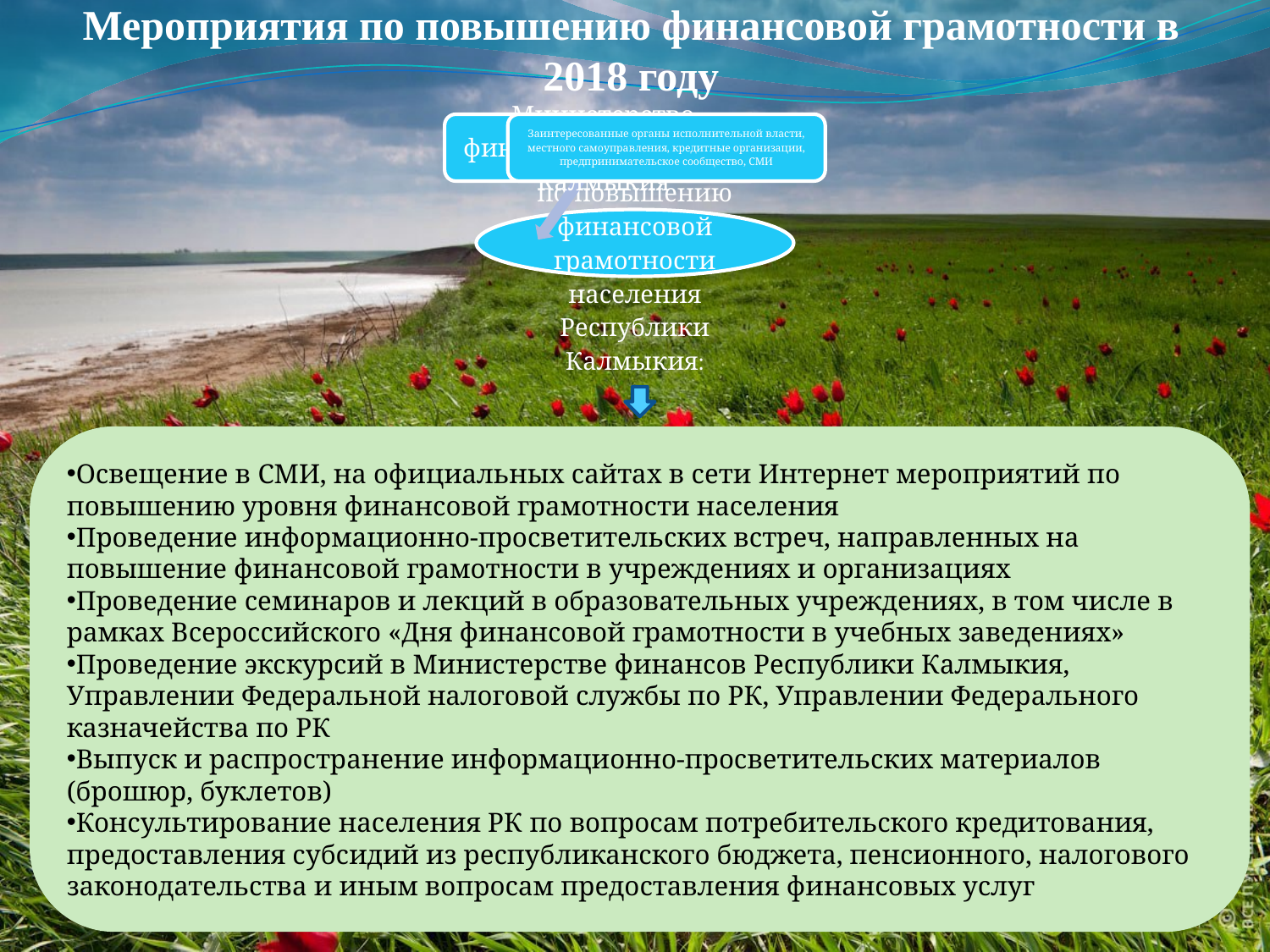

# Мероприятия по повышению финансовой грамотности в 2018 году

Освещение в СМИ, на официальных сайтах в сети Интернет мероприятий по повышению уровня финансовой грамотности населения
Проведение информационно-просветительских встреч, направленных на повышение финансовой грамотности в учреждениях и организациях
Проведение семинаров и лекций в образовательных учреждениях, в том числе в рамках Всероссийского «Дня финансовой грамотности в учебных заведениях»
Проведение экскурсий в Министерстве финансов Республики Калмыкия, Управлении Федеральной налоговой службы по РК, Управлении Федерального казначейства по РК
Выпуск и распространение информационно-просветительских материалов (брошюр, буклетов)
Консультирование населения РК по вопросам потребительского кредитования, предоставления субсидий из республиканского бюджета, пенсионного, налогового законодательства и иным вопросам предоставления финансовых услуг